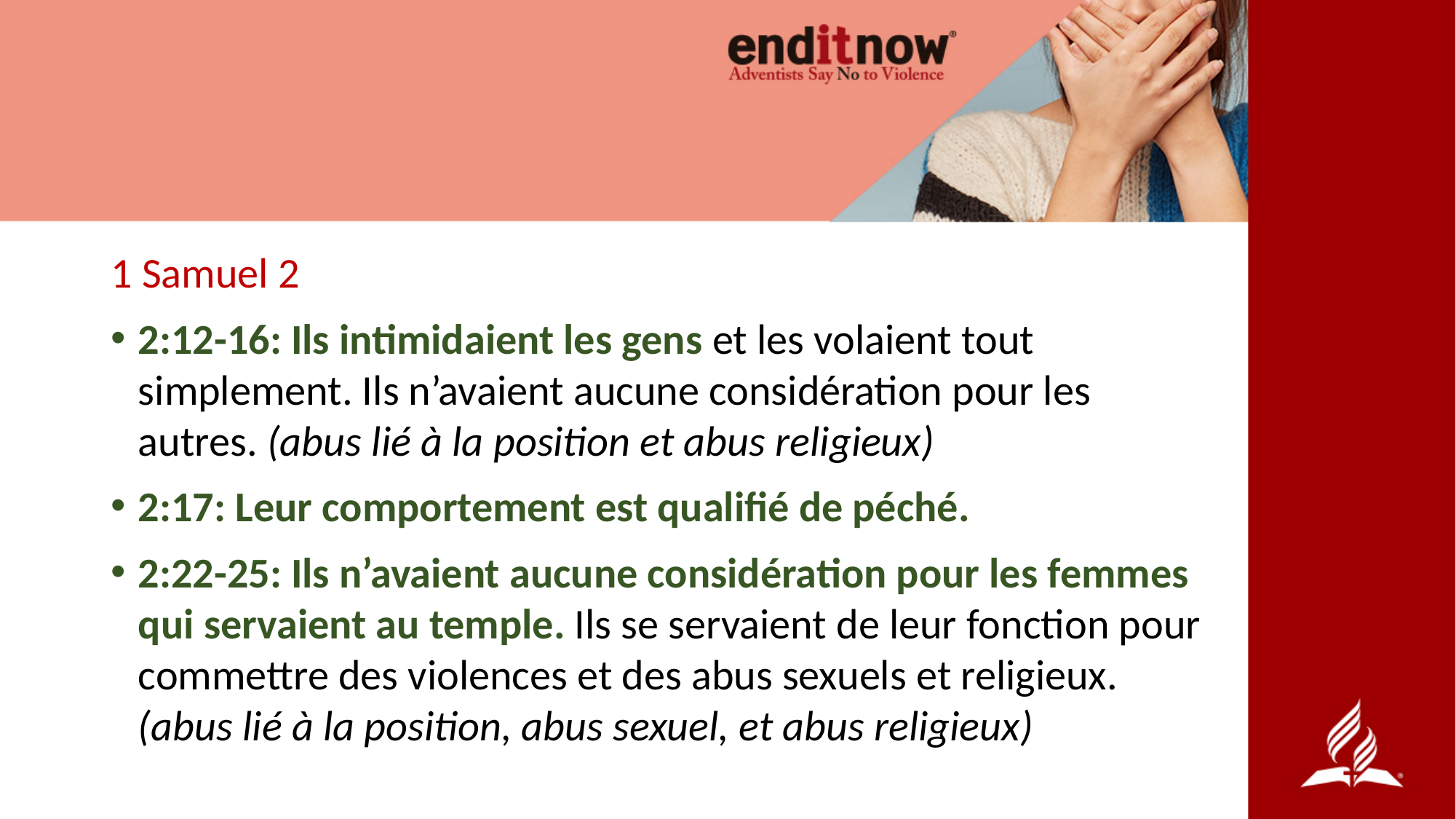

1 Samuel 2
2:12-16: Ils intimidaient les gens et les volaient tout simplement. Ils n’avaient aucune considération pour les autres. (abus lié à la position et abus religieux)
2:17: Leur comportement est qualifié de péché.
2:22-25: Ils n’avaient aucune considération pour les femmes qui servaient au temple. Ils se servaient de leur fonction pour commettre des violences et des abus sexuels et religieux. (abus lié à la position, abus sexuel, et abus religieux)